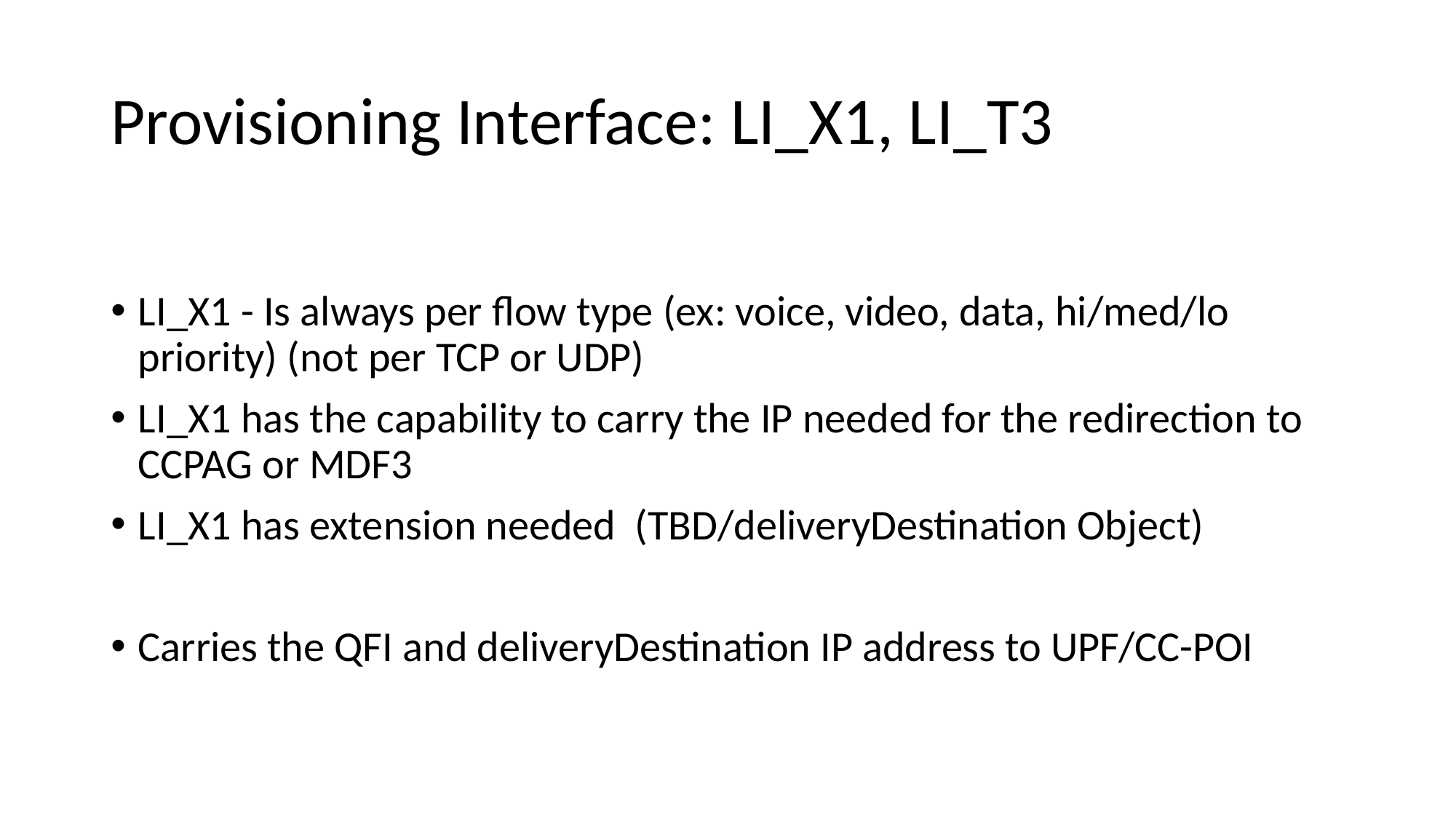

# Provisioning Interface: LI_X1, LI_T3

LI_X1 - Is always per flow type (ex: voice, video, data, hi/med/lo priority) (not per TCP or UDP)
LI_X1 has the capability to carry the IP needed for the redirection to CCPAG or MDF3
LI_X1 has extension needed  (TBD/deliveryDestination Object)

Carries the QFI and deliveryDestination IP address to UPF/CC-POI